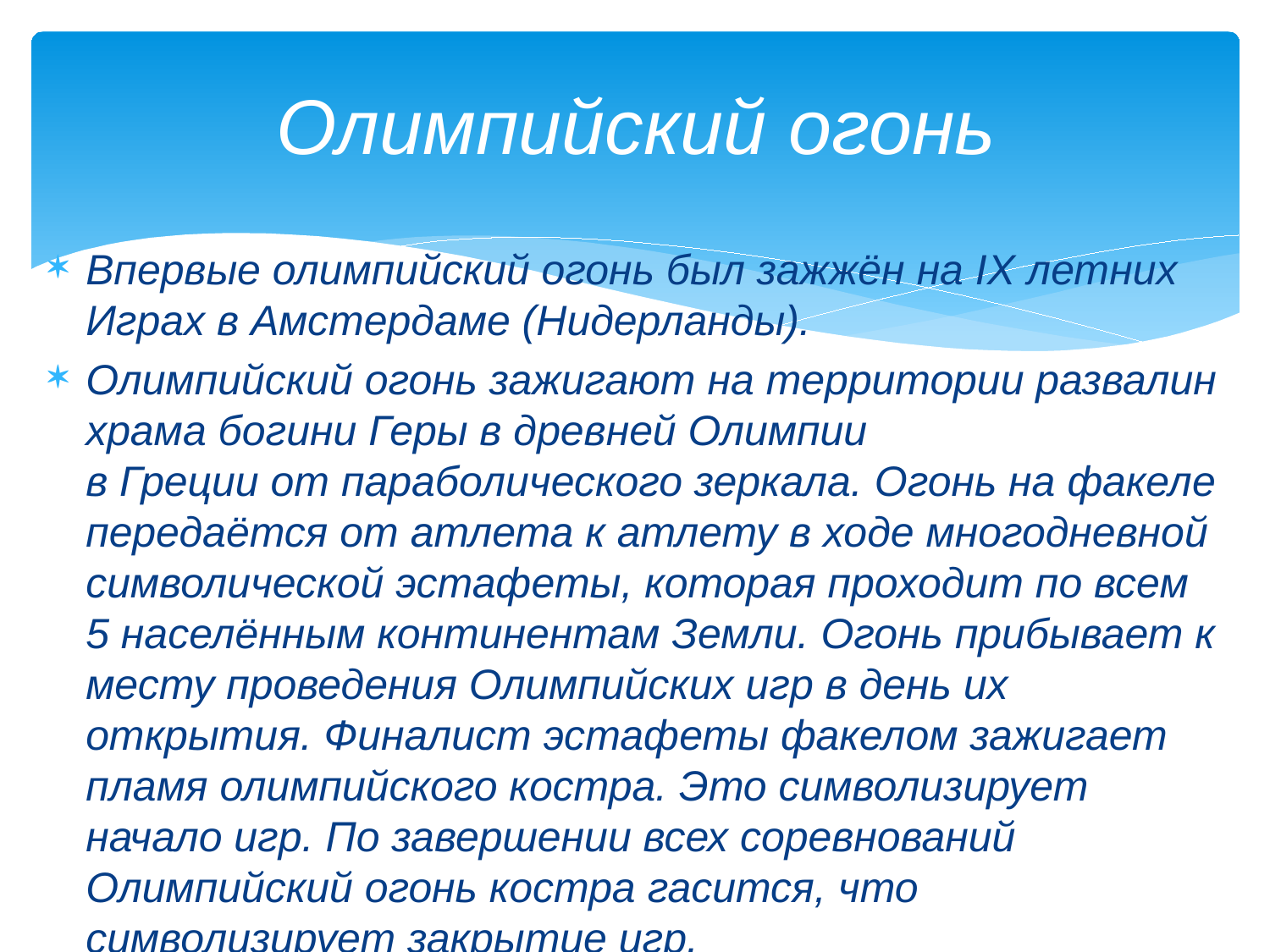

# Олимпийский огонь
Впервые олимпийский огонь был зажжён на IX летних Играх в Амстердаме (Нидерланды).
Олимпийский огонь зажигают на территории развалин храма богини Геры в древней Олимпии в Греции от параболического зеркала. Огонь на факеле передаётся от атлета к атлету в ходе многодневной символической эстафеты, которая проходит по всем 5 населённым континентам Земли. Огонь прибывает к месту проведения Олимпийских игр в день их открытия. Финалист эстафеты факелом зажигает пламя олимпийского костра. Это символизирует начало игр. По завершении всех соревнований Олимпийский огонь костра гасится, что символизирует закрытие игр.